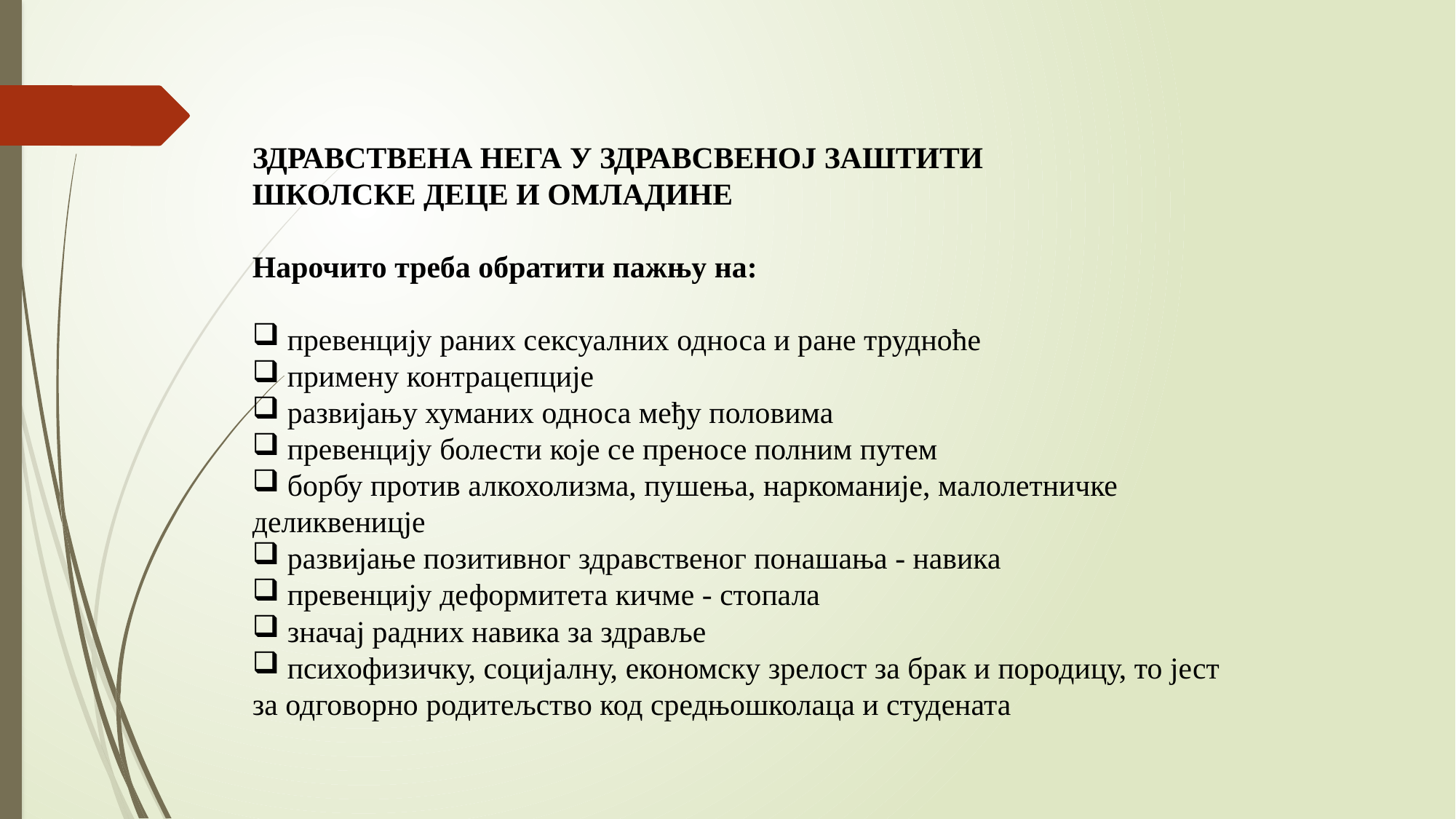

ЗДРАВСТВЕНА НЕГА У ЗДРАВСВЕНОЈ ЗАШТИТИ
ШКОЛСКЕ ДЕЦЕ И ОМЛАДИНЕ

Нарочито треба обратити пажњу на:

 превенцију раних сексуалних односа и ране трудноће
 примену контрацепције
 развијању хуманих односа међу половима
 превенцију болести које се преносе полним путем
 борбу против алкохолизма, пушења, наркоманије, малолетничке
деликвеницје
 развијање позитивног здравственог понашања - навика
 превенцију деформитета кичме - стопала
 значај радних навика за здравље
 психофизичку, социјалну, економску зрелост за брак и породицу, то јест
за одговорно родитељство код средњошколаца и студената